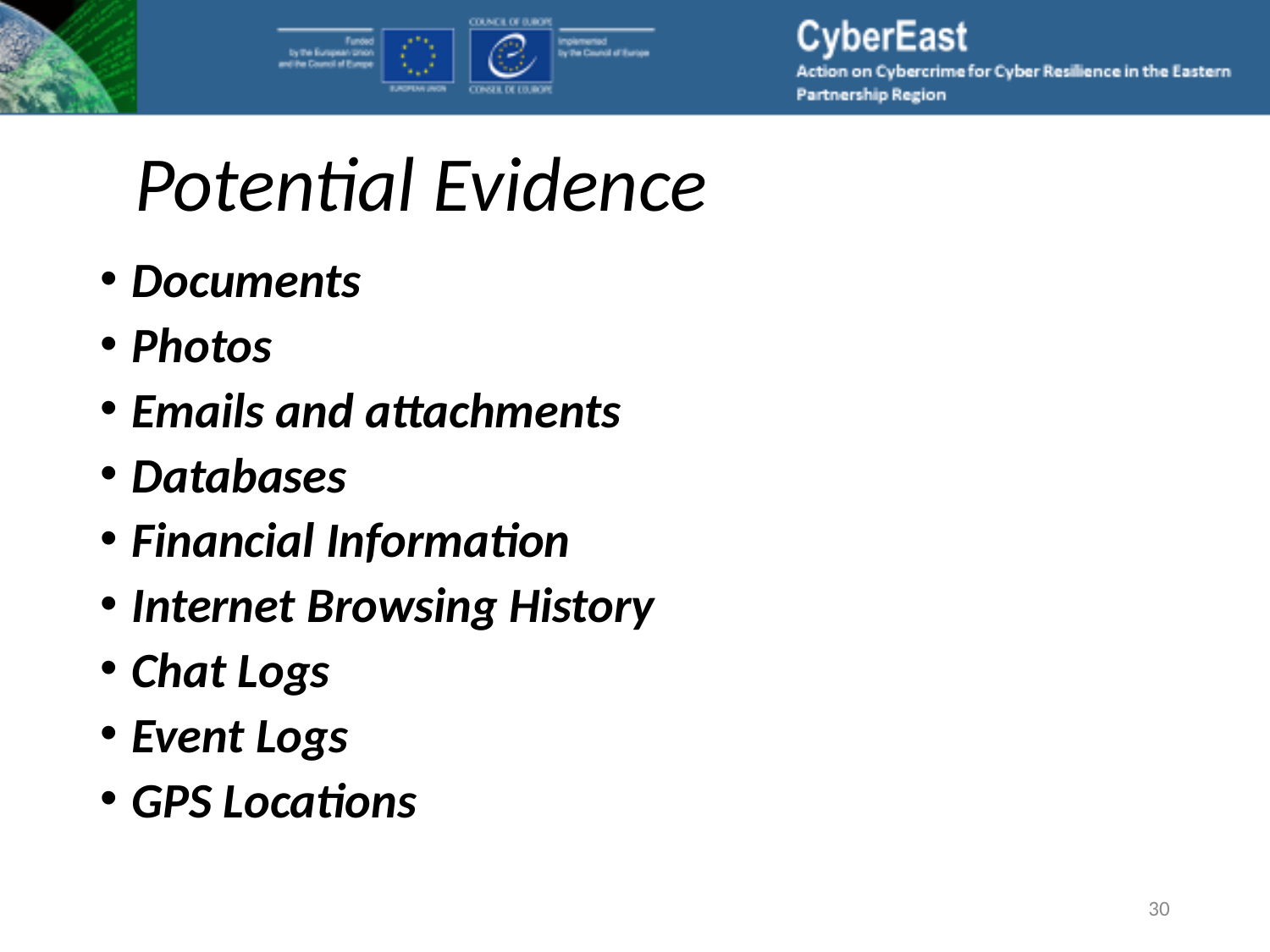

Documents
Photos
Emails and attachments
Databases
Financial Information
Internet Browsing History
Chat Logs
Event Logs
GPS Locations
Potential Evidence
30